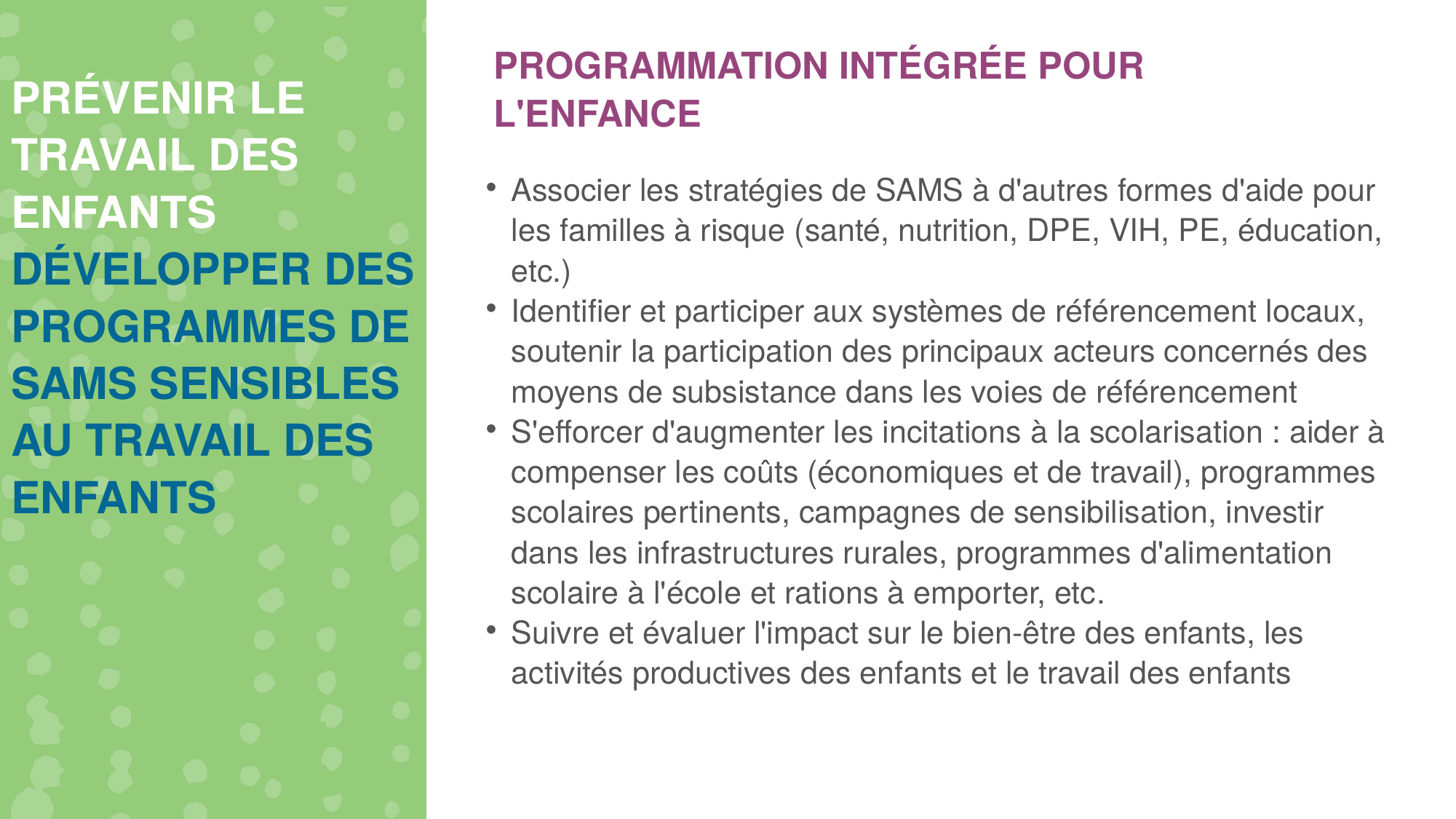

PROGRAMMATION INTÉGRÉE POUR L'ENFANCE
PRÉVENIR LE TRAVAIL DES ENFANTS
DÉVELOPPER DES PROGRAMMES DE SAMS SENSIBLES AU TRAVAIL DES ENFANTS
Associer les stratégies de SAMS à d'autres formes d'aide pour les familles à risque (santé, nutrition, DPE, VIH, PE, éducation, etc.)
Identifier et participer aux systèmes de référencement locaux, soutenir la participation des principaux acteurs concernés des moyens de subsistance dans les voies de référencement
S'efforcer d'augmenter les incitations à la scolarisation : aider à compenser les coûts (économiques et de travail), programmes scolaires pertinents, campagnes de sensibilisation, investir dans les infrastructures rurales, programmes d'alimentation scolaire à l'école et rations à emporter, etc.
Suivre et évaluer l'impact sur le bien-être des enfants, les activités productives des enfants et le travail des enfants